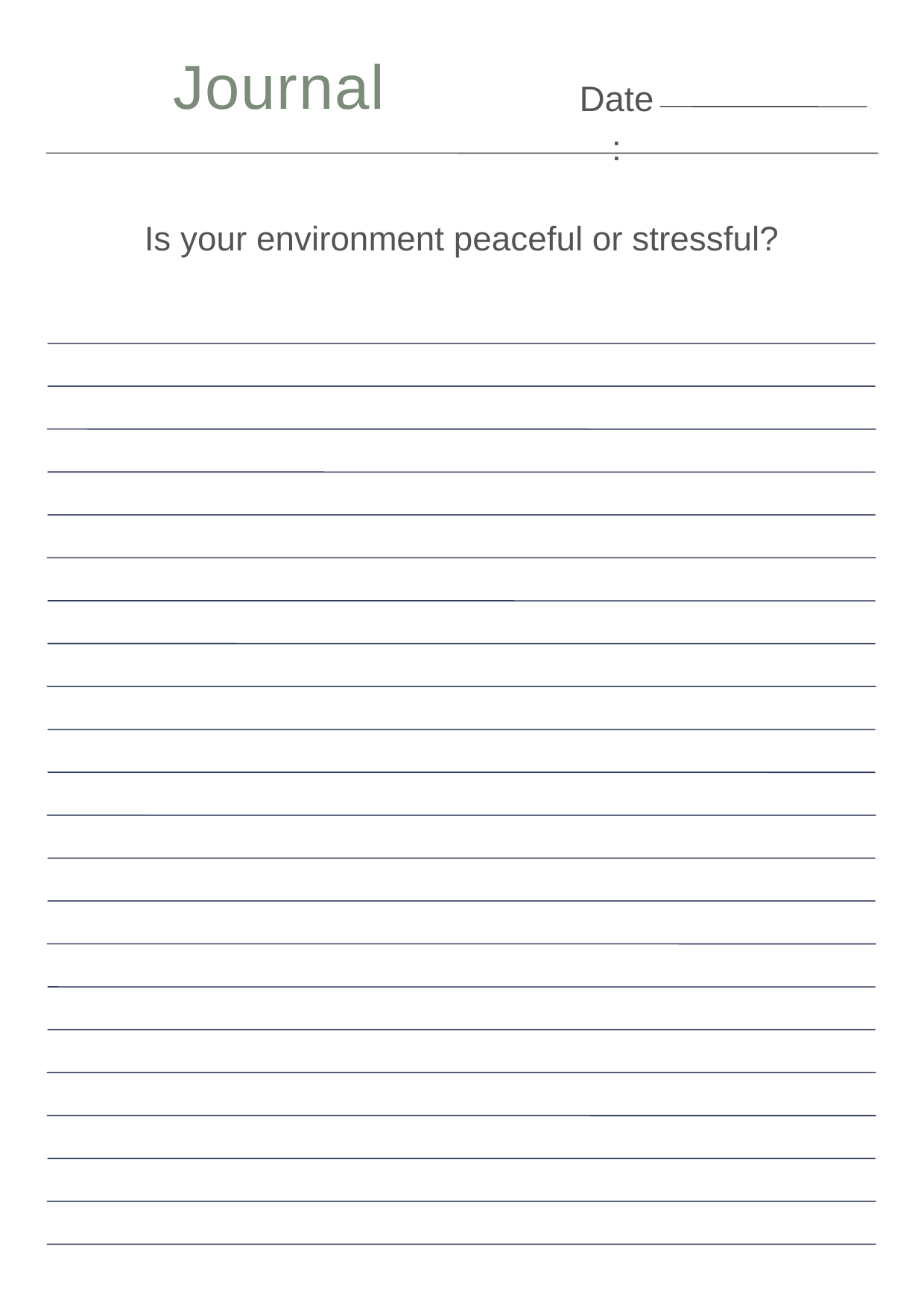

Journal
Date:

Is your environment peaceful or stressful?